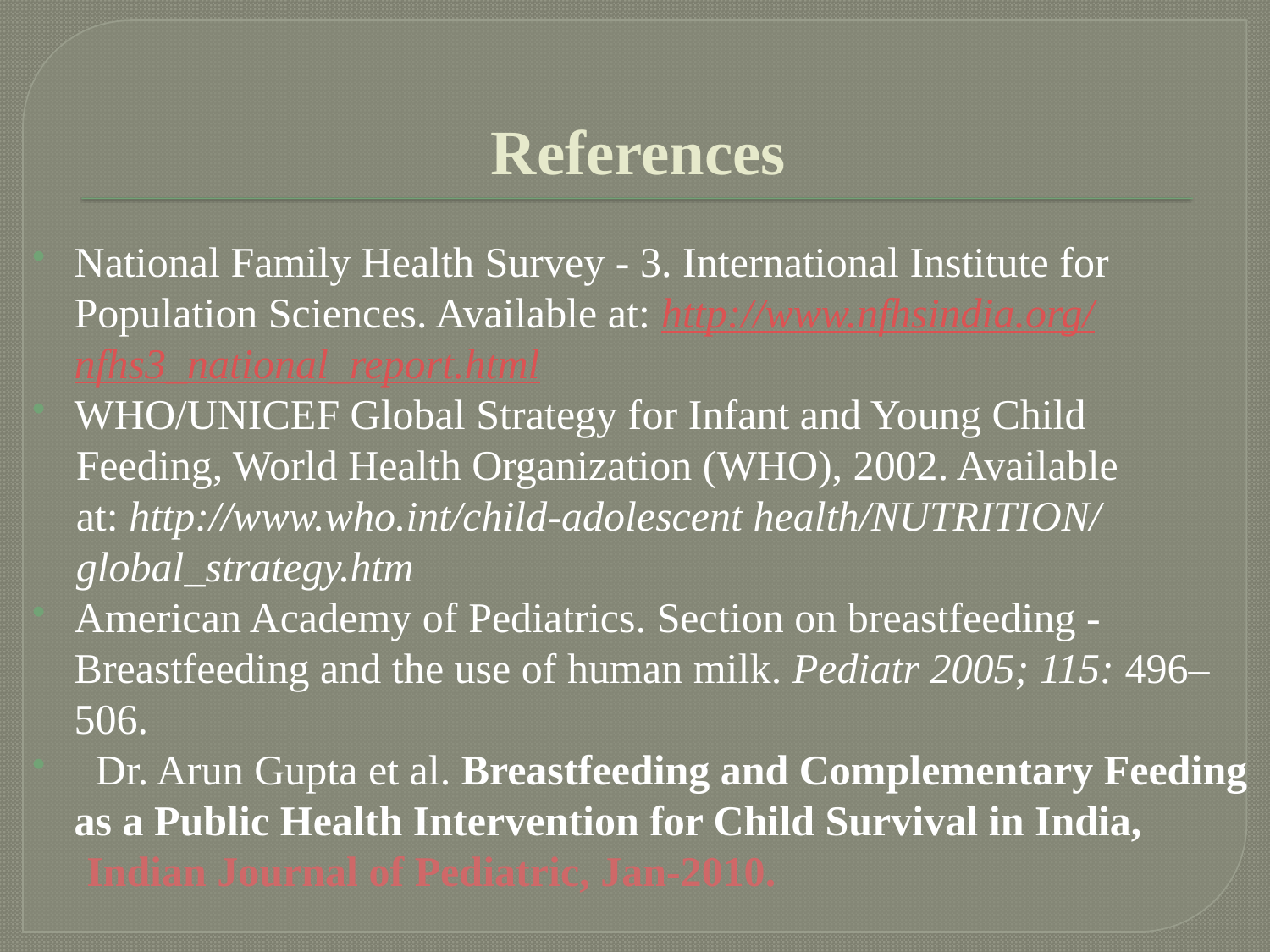

# References
National Family Health Survey - 3. International Institute for Population Sciences. Available at: http://www.nfhsindia.org/nfhs3_national_report.html
WHO/UNICEF Global Strategy for Infant and Young Child
    Feeding, World Health Organization (WHO), 2002. Available
    at: http://www.who.int/child-adolescent health/NUTRITION/
    global_strategy.htm
American Academy of Pediatrics. Section on breastfeeding -Breastfeeding and the use of human milk. Pediatr 2005; 115: 496–506.
  Dr. Arun Gupta et al. Breastfeeding and Complementary Feeding as a Public Health Intervention for Child Survival in India,
     Indian Journal of Pediatric, Jan-2010.